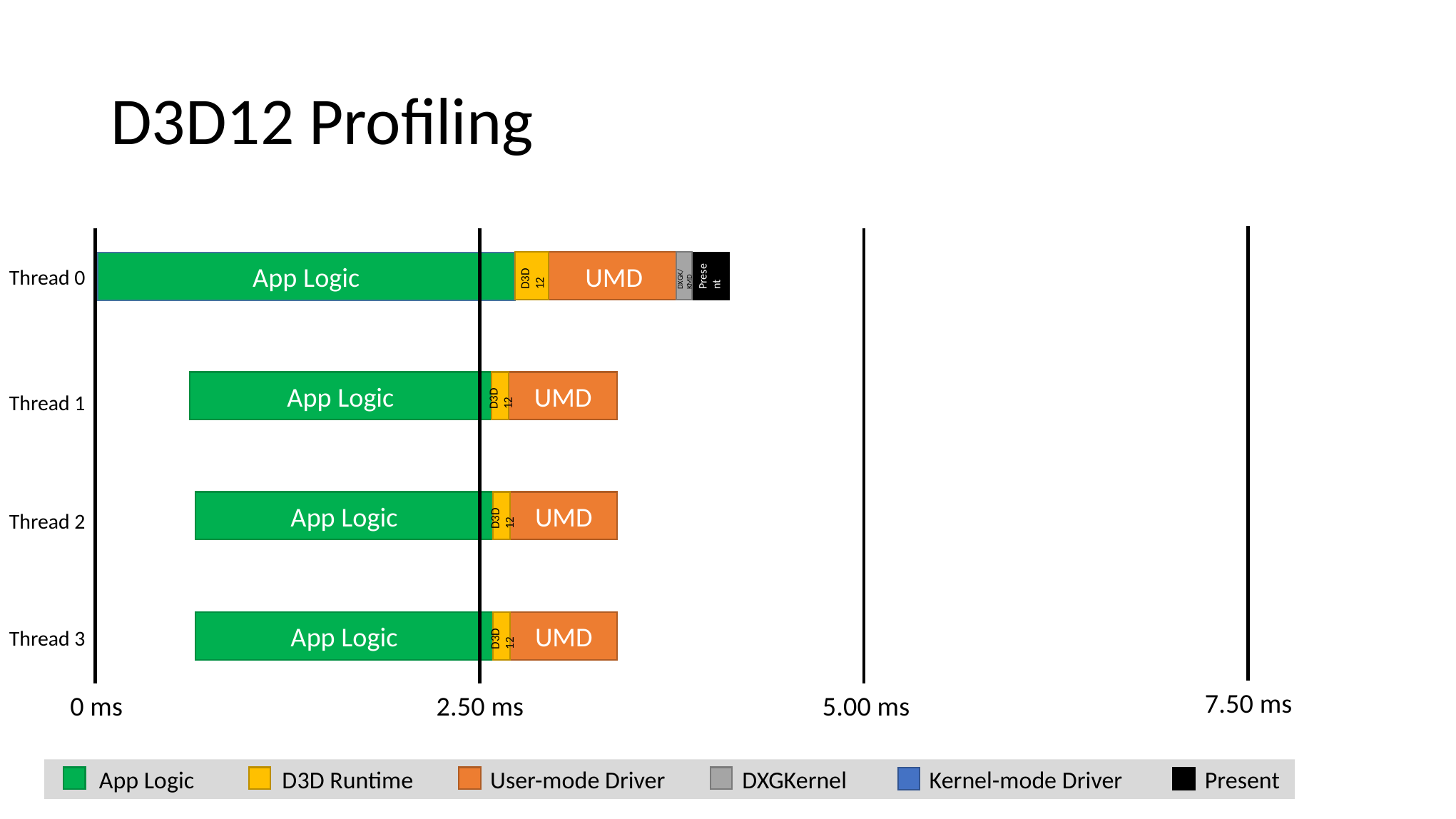

# D3D12 Profiling
D3D12
UMD
DXGK/KMD
App Logic
Present
Thread 0
App Logic
D3D12
UMD
Thread 1
App Logic
D3D12
UMD
Thread 2
App Logic
D3D12
UMD
Thread 3
7.50 ms
0 ms
2.50 ms
5.00 ms
        App Logic                D3D Runtime              User-mode Driver              DXGKernel               Kernel-mode Driver               Present